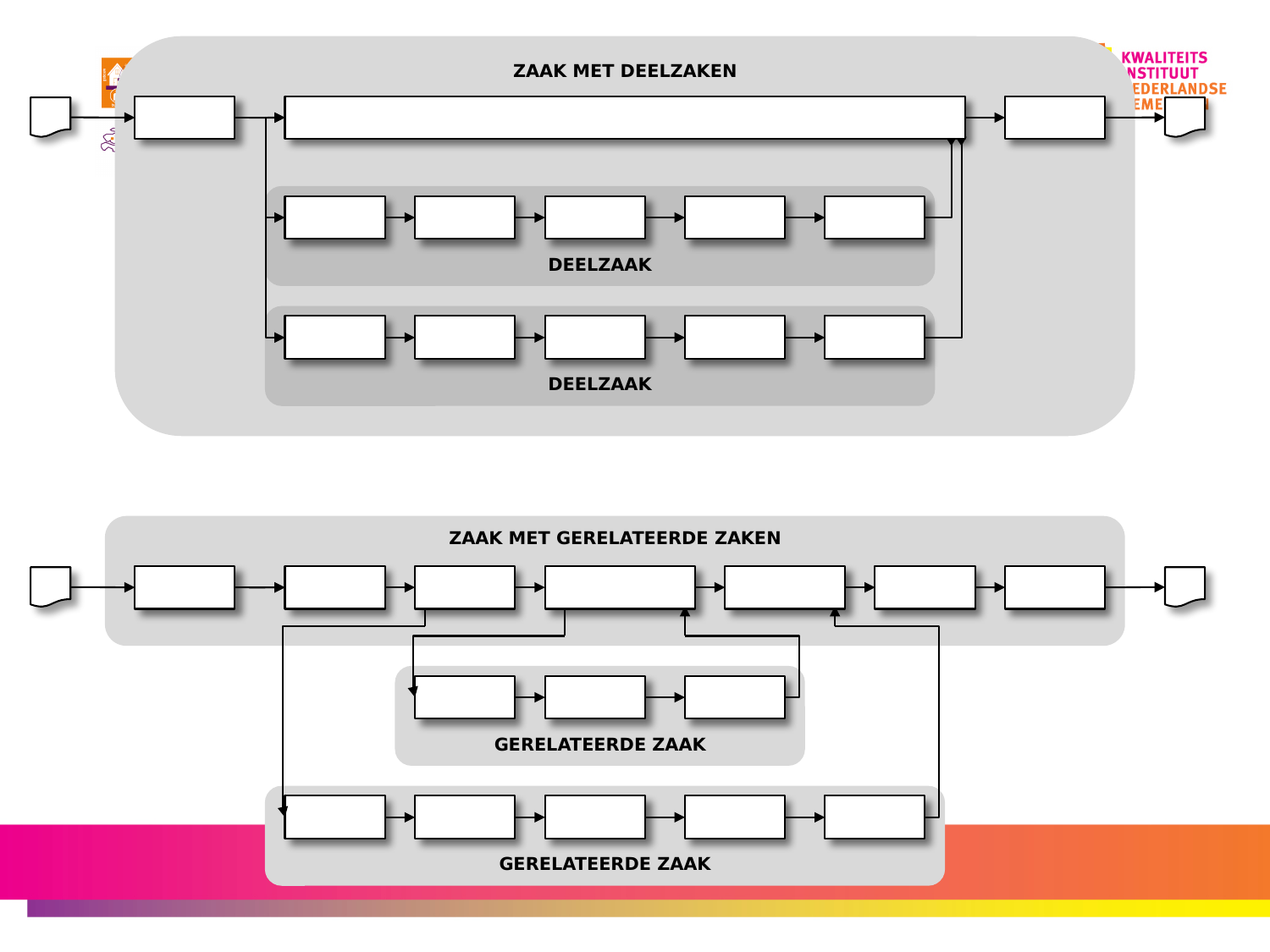

ZAAK MET DEELZAKEN

DEELZAAK

DEELZAAK

ZAAK MET GERELATEERDE ZAKEN

GERELATEERDE ZAAK

GERELATEERDE ZAAK